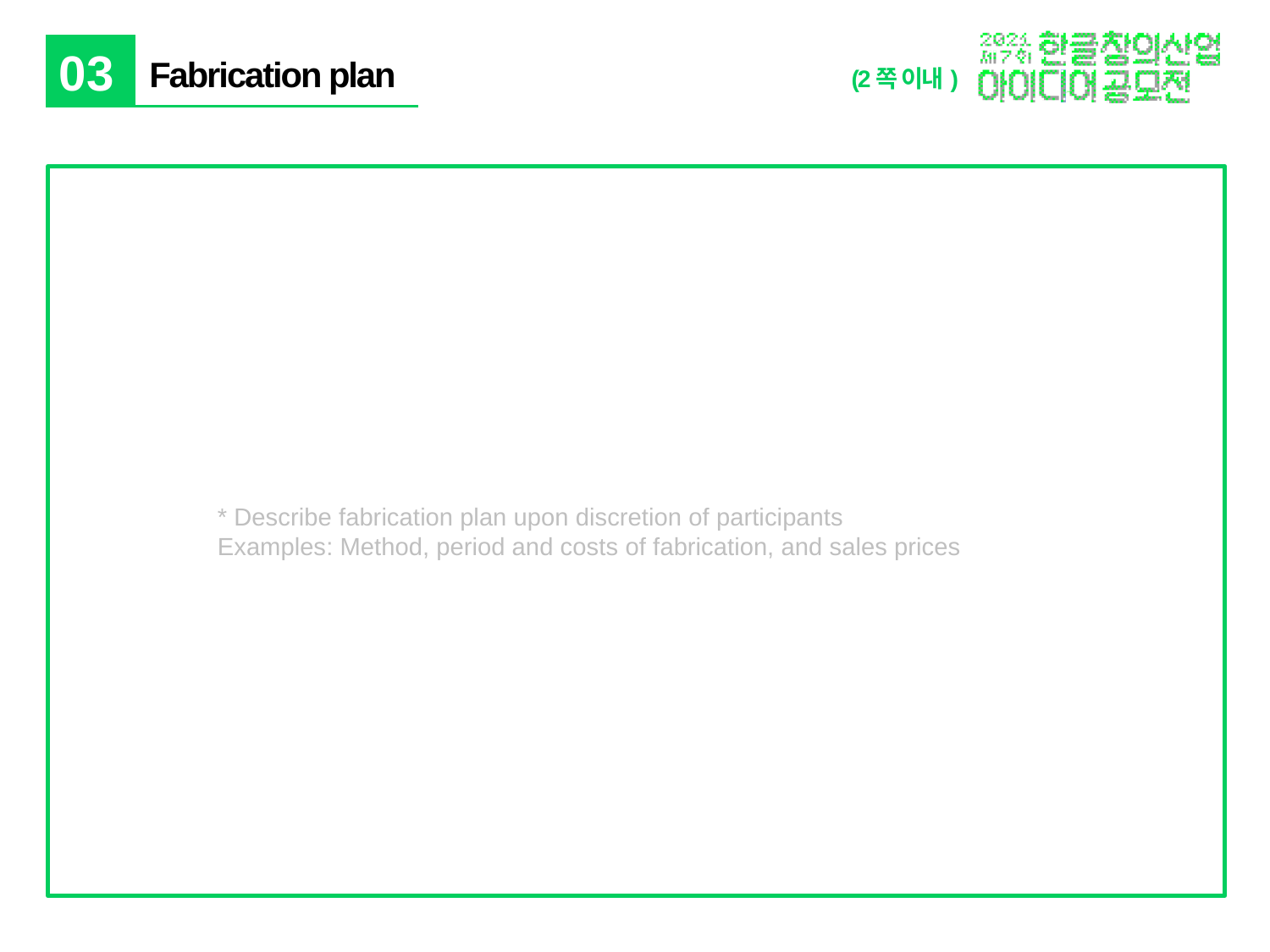

* Describe fabrication plan upon discretion of participants
Examples: Method, period and costs of fabrication, and sales prices